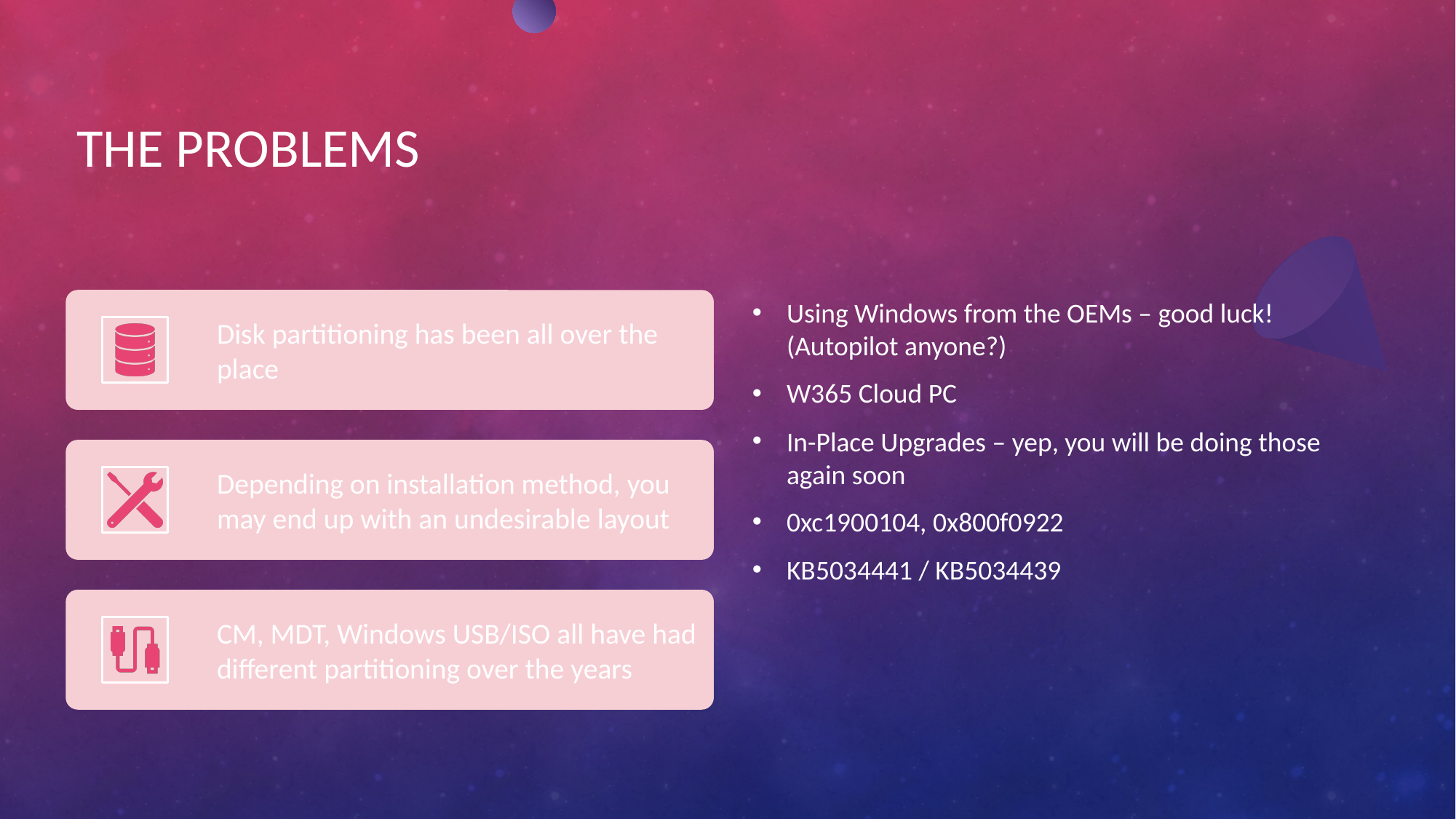

# The Problems

Disk partitioning has been all over the place
Depending on installation method, you may end up with an undesirable layout
CM, MDT, Windows USB/ISO all have had different partitioning over the years
Using Windows from the OEMs – good luck! (Autopilot anyone?)
W365 Cloud PC
In-Place Upgrades – yep, you will be doing those again soon
0xc1900104, 0x800f0922
KB5034441 / KB5034439